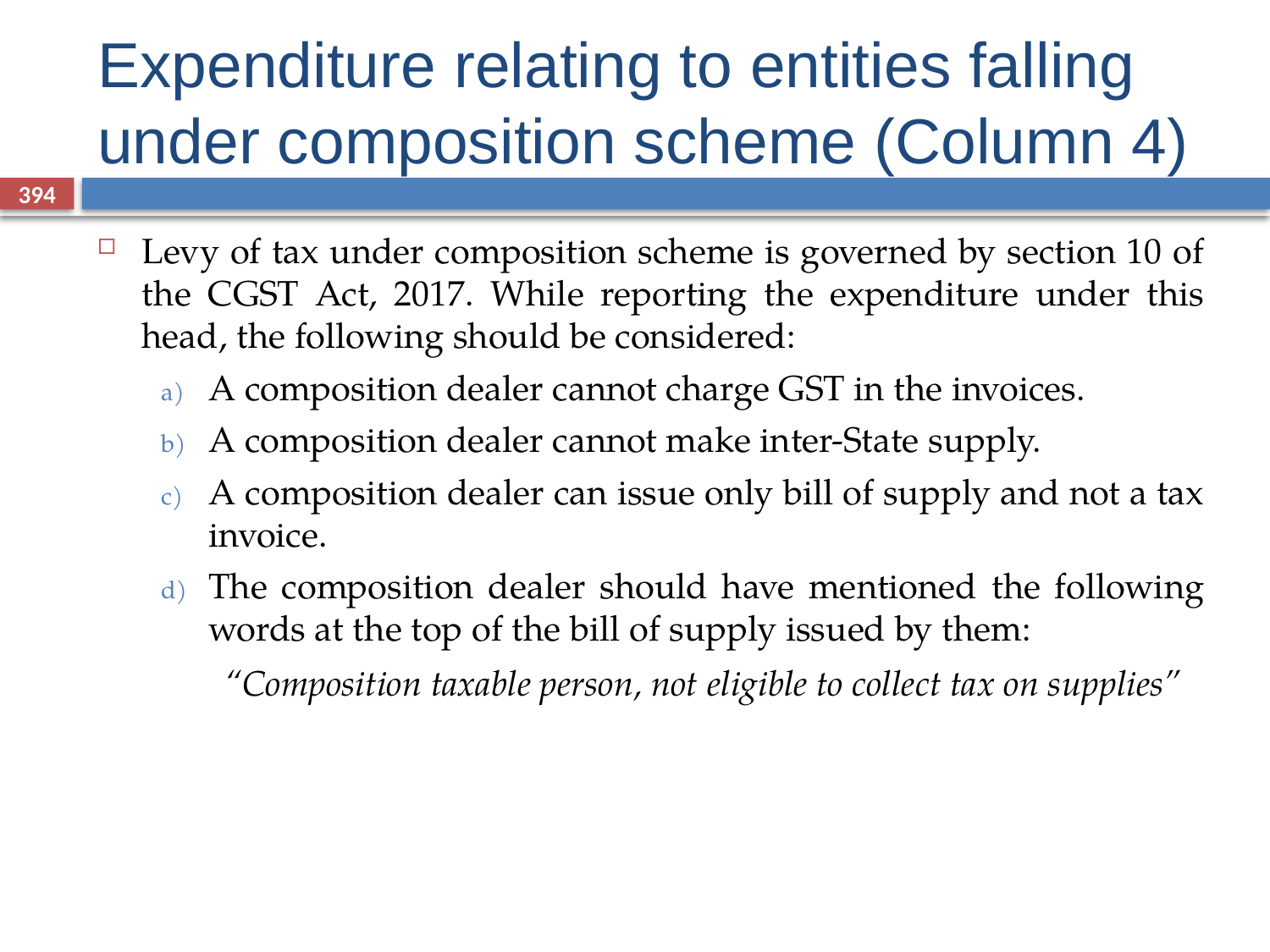

# Expenditure relating to entities falling under composition scheme (Column 4)
394
Levy of tax under composition scheme is governed by section 10 of the CGST Act, 2017. While reporting the expenditure under this head, the following should be considered:
A composition dealer cannot charge GST in the invoices.
A composition dealer cannot make inter-State supply.
A composition dealer can issue only bill of supply and not a tax invoice.
The composition dealer should have mentioned the following words at the top of the bill of supply issued by them:
	“Composition taxable person, not eligible to collect tax on supplies”